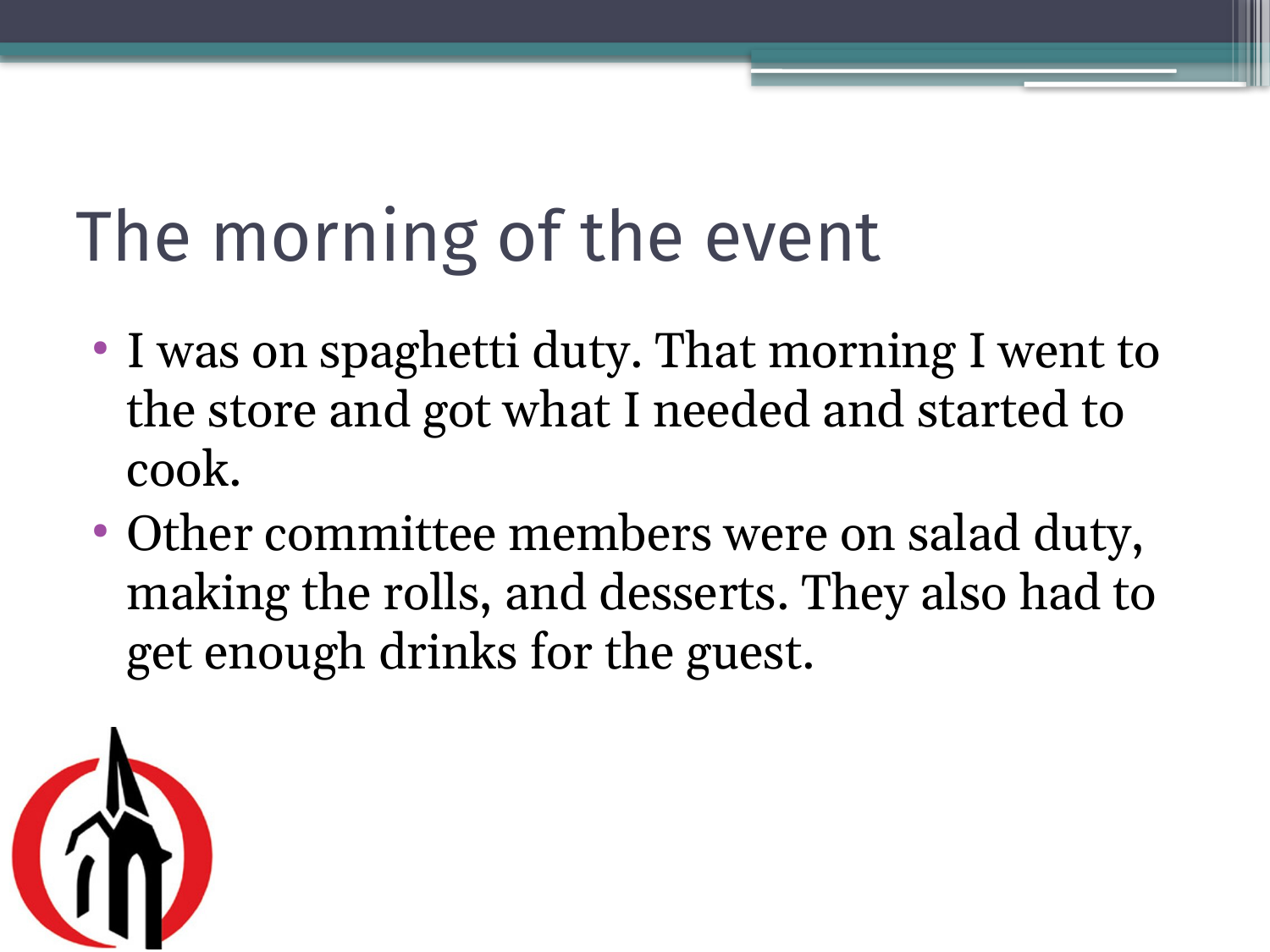

# The morning of the event
I was on spaghetti duty. That morning I went to the store and got what I needed and started to cook.
Other committee members were on salad duty, making the rolls, and desserts. They also had to get enough drinks for the guest.